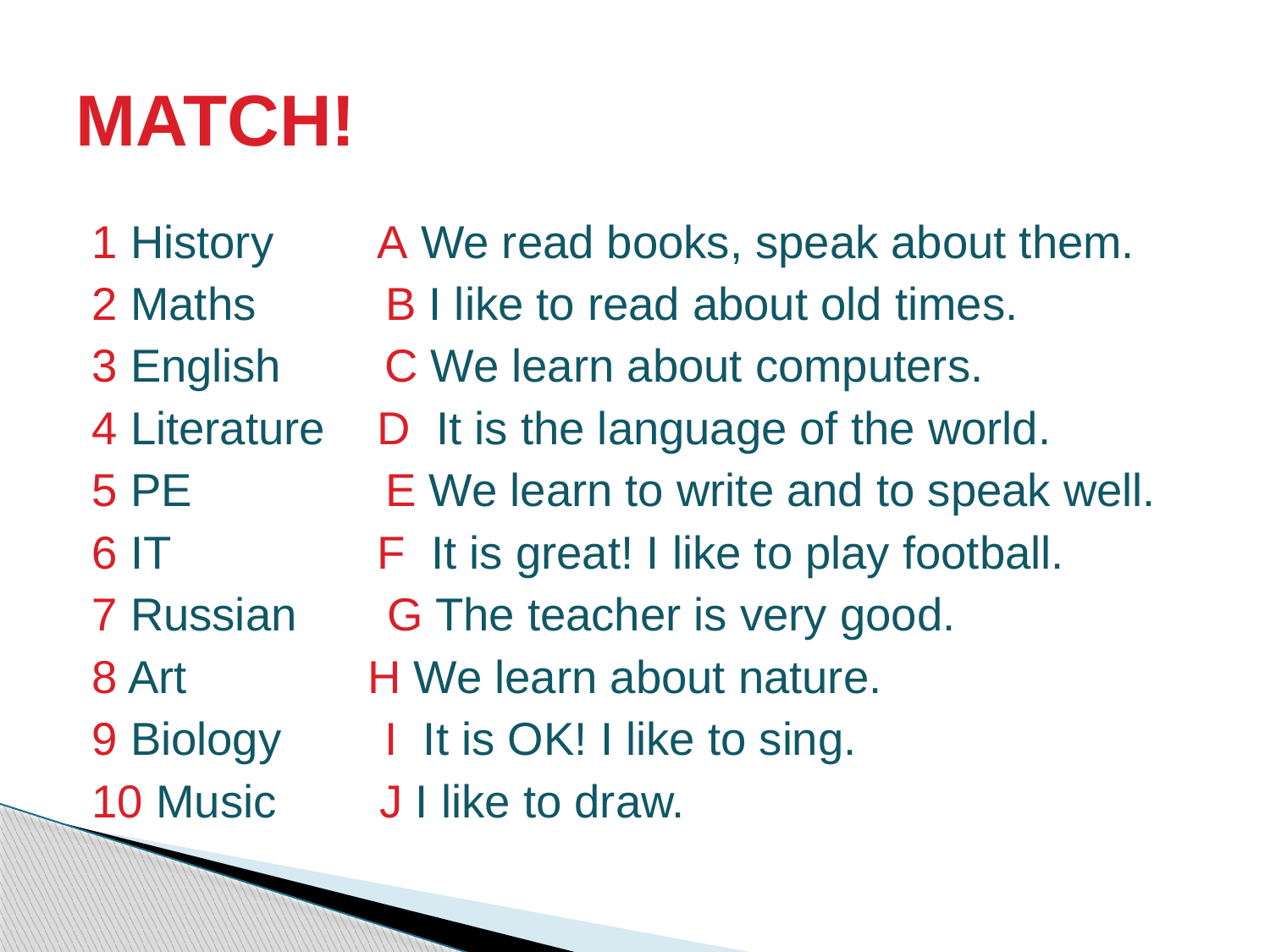

# MATCH!
1 History        A We read books, speak about them.
2 Maths          B I like to read about old times.
3 English        C We learn about computers.
4 Literature    D  It is the language of the world.
5 PE               E We learn to write and to speak well.
6 IT                F  It is great! I like to play football.
7 Russian       G The teacher is very good.
8 Art              H We learn about nature.
9 Biology        I  It is OK! I like to sing.
10 Music        J I like to draw.